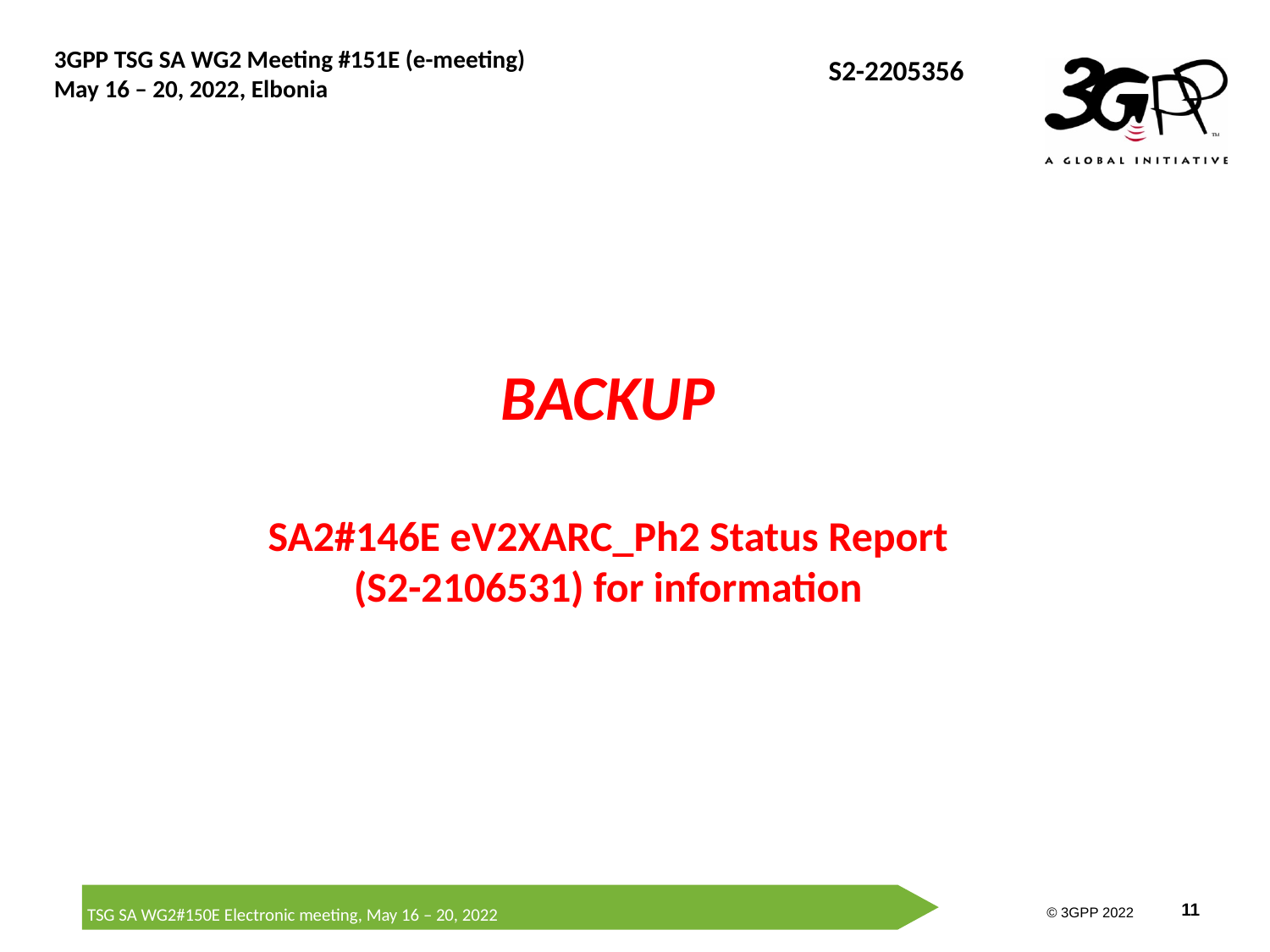

# BACKUP SA2#146E eV2XARC_Ph2 Status Report (S2-2106531) for information